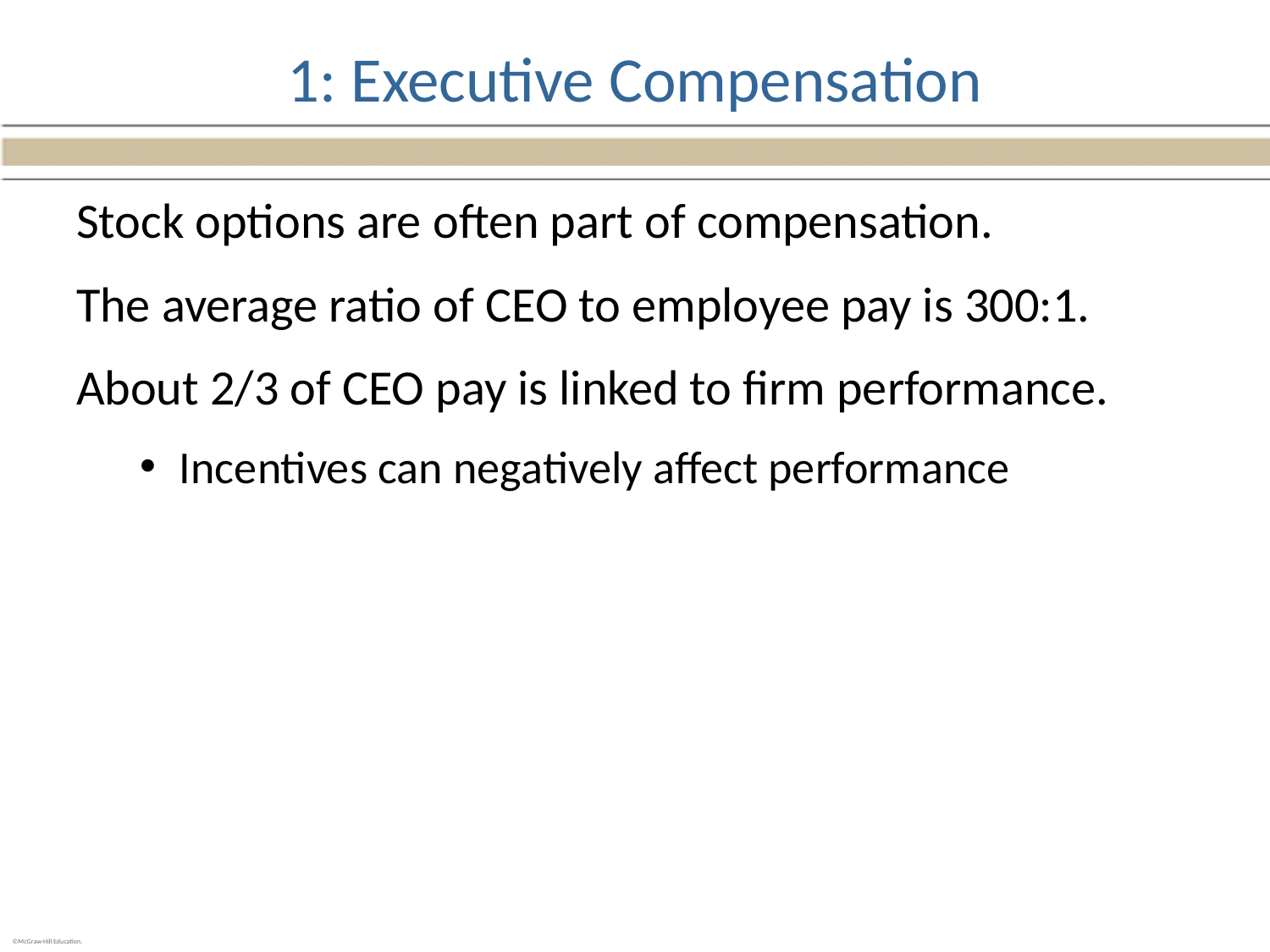

# 1: Executive Compensation
Stock options are often part of compensation.
The average ratio of CEO to employee pay is 300:1.
About 2/3 of CEO pay is linked to firm performance.
Incentives can negatively affect performance